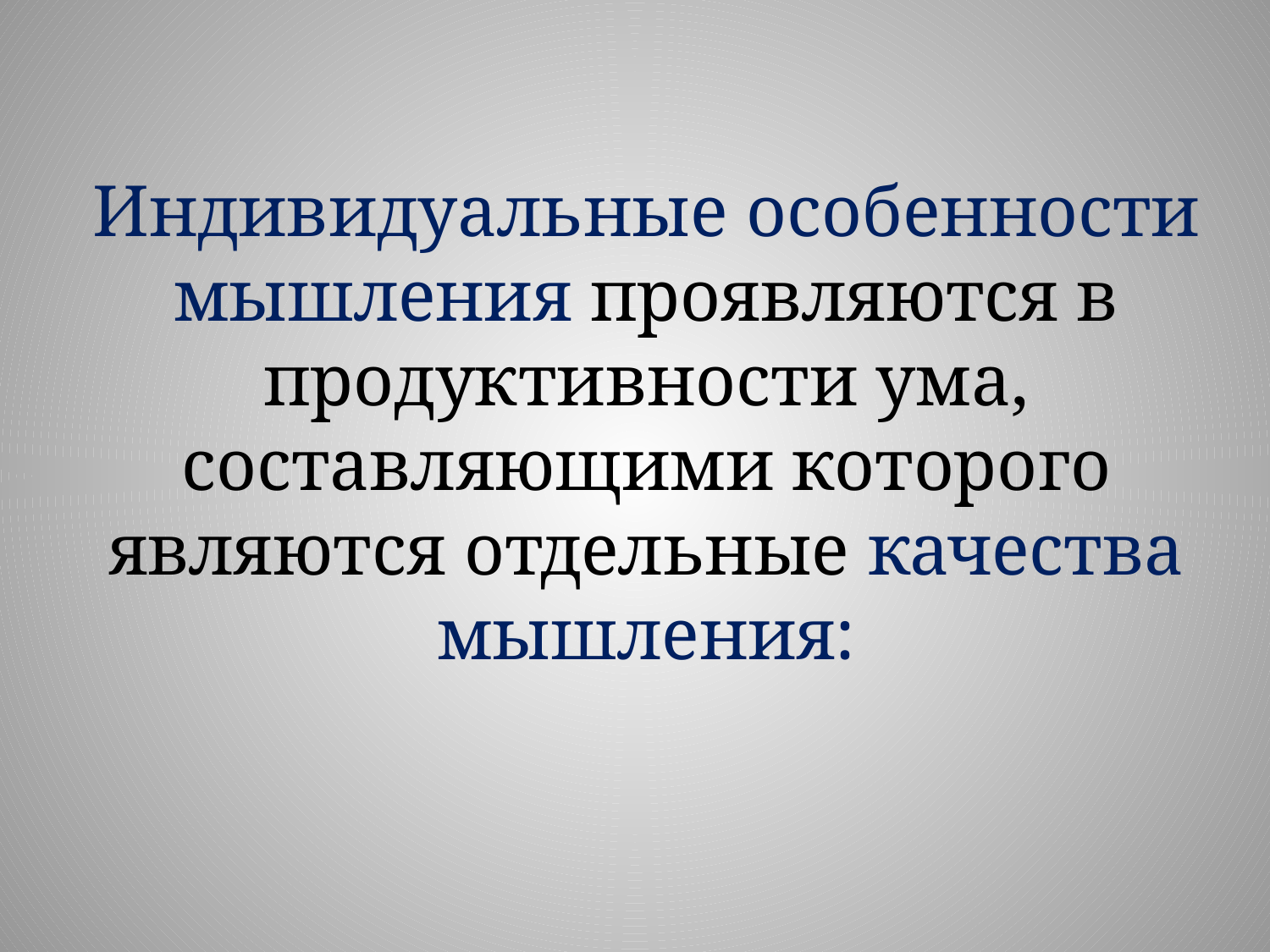

# Индивидуальные особенности мышления проявляются в продуктивности ума, составляющими которого являются отдельные качества мышления: